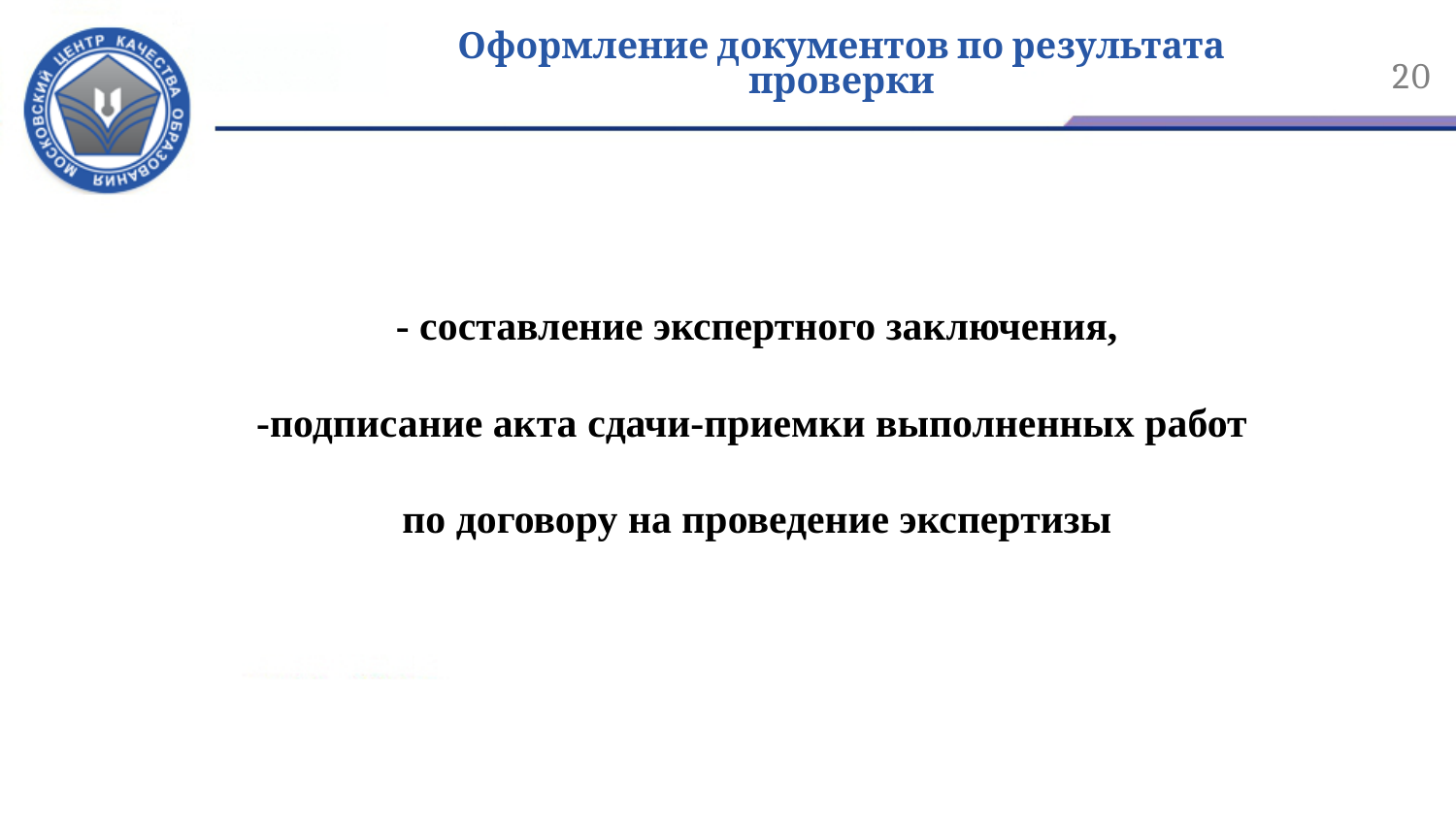

# Оформление документов по результата проверки
20
- составление экспертного заключения,
-подписание акта сдачи-приемки выполненных работ
по договору на проведение экспертизы